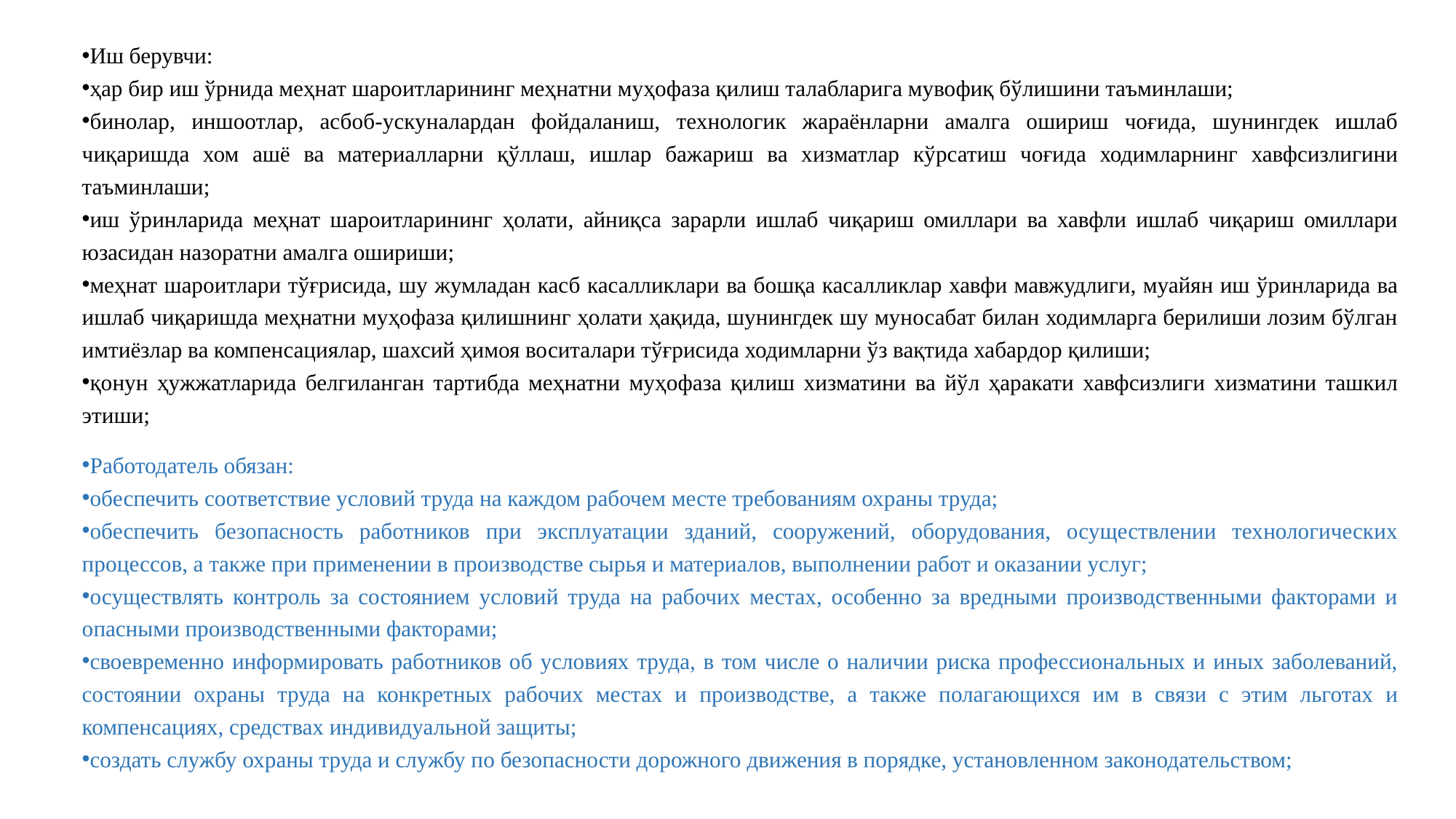

Иш берувчи:
ҳар бир иш ўрнида меҳнат шароитларининг меҳнатни муҳофаза қилиш талабларига мувофиқ бўлишини таъминлаши;
бинолар, иншоотлар, асбоб-ускуналардан фойдаланиш, технологик жараёнларни амалга ошириш чоғида, шунингдек ишлаб чиқаришда хом ашё ва материалларни қўллаш, ишлар бажариш ва хизматлар кўрсатиш чоғида ходимларнинг хавфсизлигини таъминлаши;
иш ўринларида меҳнат шароитларининг ҳолати, айниқса зарарли ишлаб чиқариш омиллари ва хавфли ишлаб чиқариш омиллари юзасидан назоратни амалга ошириши;
меҳнат шароитлари тўғрисида, шу жумладан касб касалликлари ва бошқа касалликлар хавфи мавжудлиги, муайян иш ўринларида ва ишлаб чиқаришда меҳнатни муҳофаза қилишнинг ҳолати ҳақида, шунингдек шу муносабат билан ходимларга берилиши лозим бўлган имтиёзлар ва компенсациялар, шахсий ҳимоя воситалари тўғрисида ходимларни ўз вақтида хабардор қилиши;
қонун ҳужжатларида белгиланган тартибда меҳнатни муҳофаза қилиш хизматини ва йўл ҳаракати хавфсизлиги хизматини ташкил этиши;

Работодатель обязан:
обеспечить соответствие условий труда на каждом рабочем месте требованиям охраны труда;
обеспечить безопасность работников при эксплуатации зданий, сооружений, оборудования, осуществлении технологических процессов, а также при применении в производстве сырья и материалов, выполнении работ и оказании услуг;
осуществлять контроль за состоянием условий труда на рабочих местах, особенно за вредными производственными факторами и опасными производственными факторами;
своевременно информировать работников об условиях труда, в том числе о наличии риска профессиональных и иных заболеваний, состоянии охраны труда на конкретных рабочих местах и производстве, а также полагающихся им в связи с этим льготах и компенсациях, средствах индивидуальной защиты;
создать службу охраны труда и службу по безопасности дорожного движения в порядке, установленном законодательством;